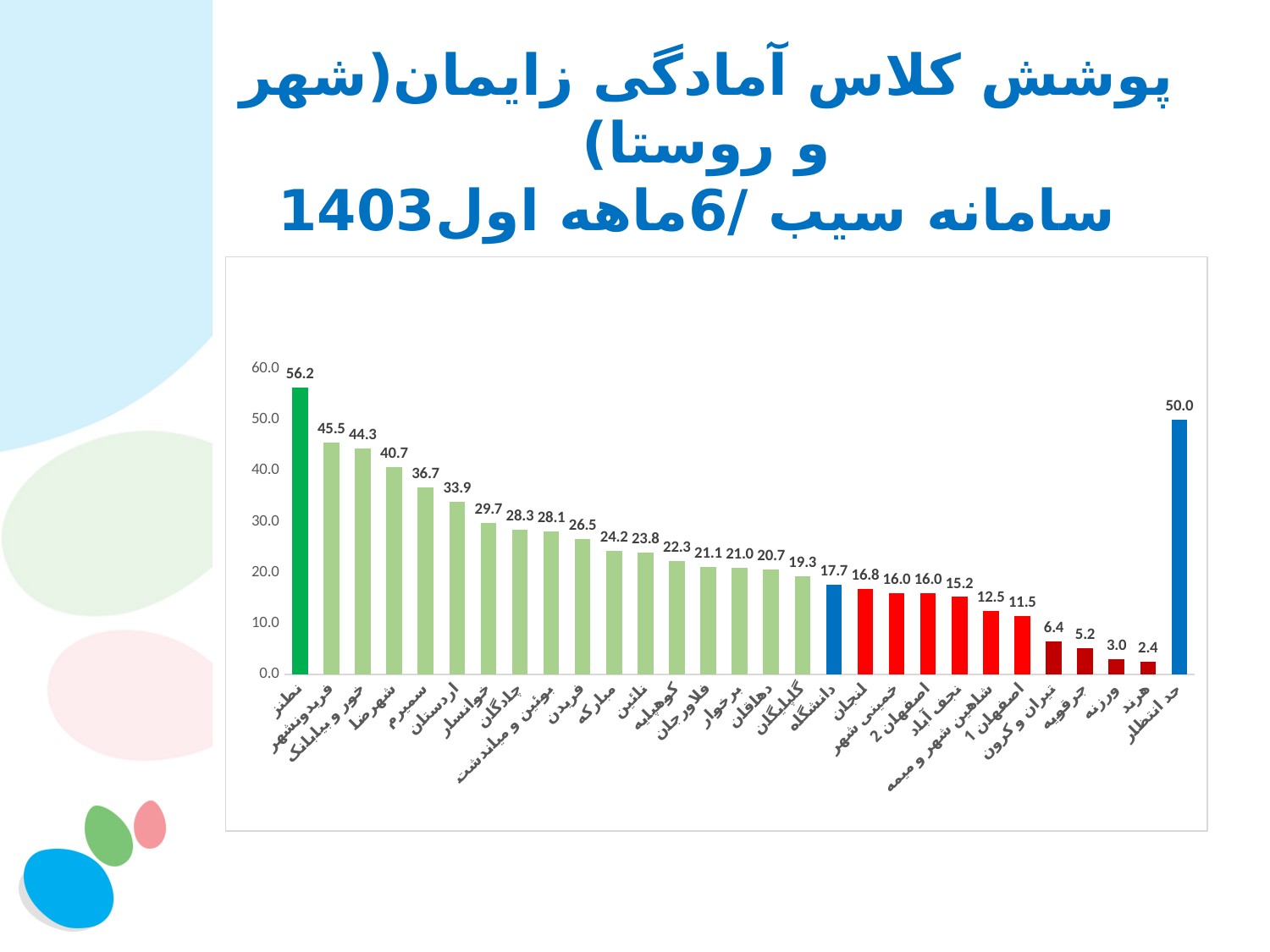

پوشش کلاس آمادگی زایمان(شهر و روستا)
 سامانه سیب /6ماهه اول1403

### Chart

| Category | پوشش |
|---|---|
|  نطنز | 56.22489959839358 |
|  فریدونشهر | 45.4954954954955 |
|  خور و بیابانک | 44.26229508196721 |
|  شهرضا | 40.71782178217821 |
|  سمیرم | 36.734693877551024 |
|  اردستان | 33.94495412844037 |
|  خوانسار | 29.6875 |
| چادگان | 28.333333333333332 |
|  بوئین و میاندشت | 28.125 |
|  فریدن | 26.523297491039425 |
|  مبارکه | 24.246079613992762 |
|  نائین | 23.83177570093458 |
|  کوهپایه | 22.321428571428573 |
|  فلاورجان | 21.139240506329113 |
| برخوار | 20.97087378640777 |
| دهاقان | 20.652173913043477 |
|  گلپایگان | 19.28571428571429 |
| دانشگاه | 17.66035043209387 |
|  لنجان | 16.750539180445724 |
| خمینی شهر | 15.994236311239193 |
|  اصفهان 2 | 15.985954537054148 |
|  نجف آباد | 15.195071868583163 |
|  شاهین شهر و میمه | 12.5 |
|  اصفهان 1 | 11.525942944667815 |
|  تیران و کرون | 6.401766004415011 |
|  جرقویه | 5.194805194805195 |
| ورزنه | 3.015075376884422 |
|  هرند | 2.4390243902439024 |
| حد انتظار | 50.0 |